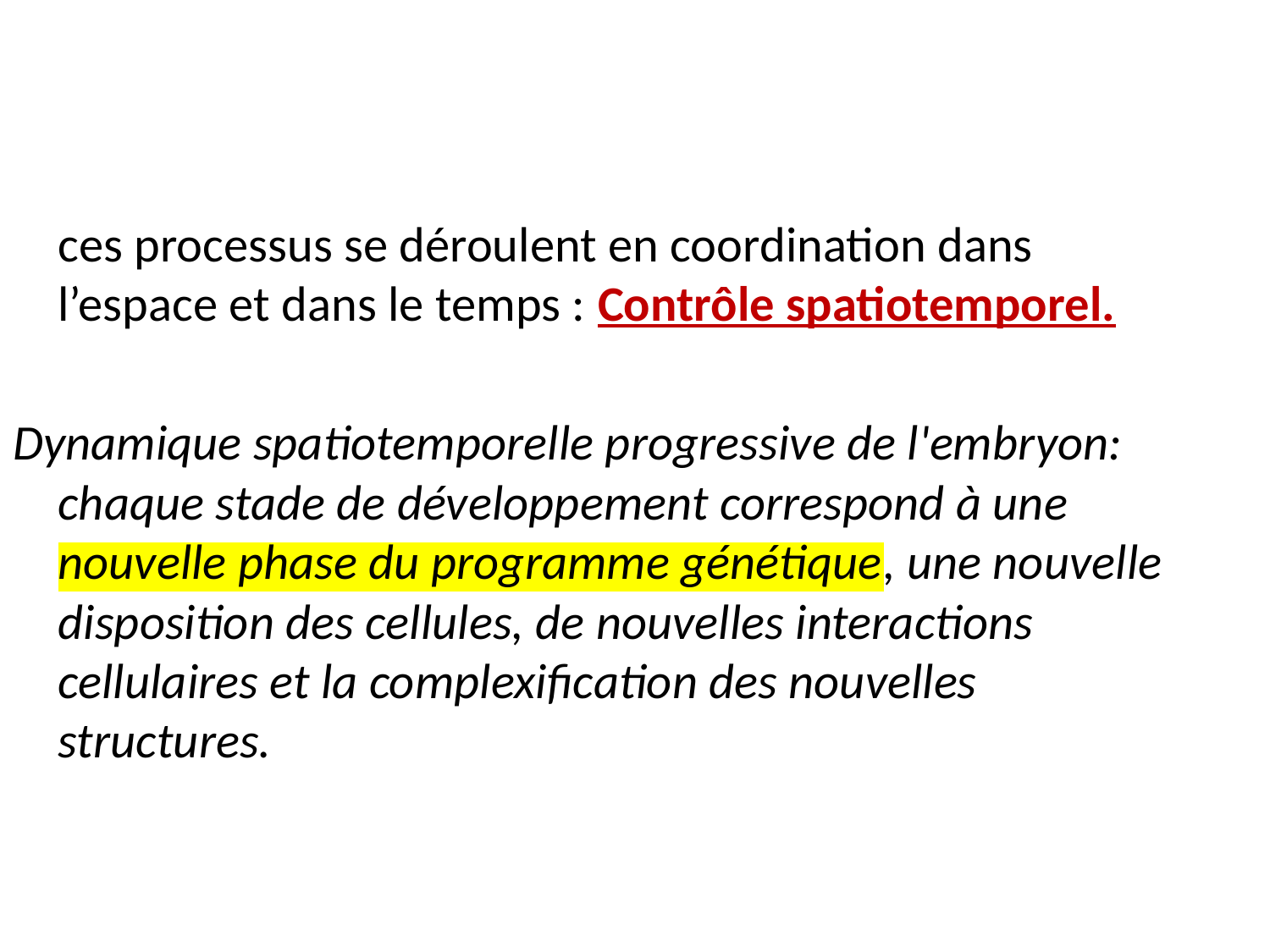

ces processus se déroulent en coordination dans l’espace et dans le temps : Contrôle spatiotemporel.

Dynamique spatiotemporelle progressive de l'embryon: chaque stade de développement correspond à une nouvelle phase du programme génétique, une nouvelle disposition des cellules, de nouvelles interactions cellulaires et la complexification des nouvelles structures.